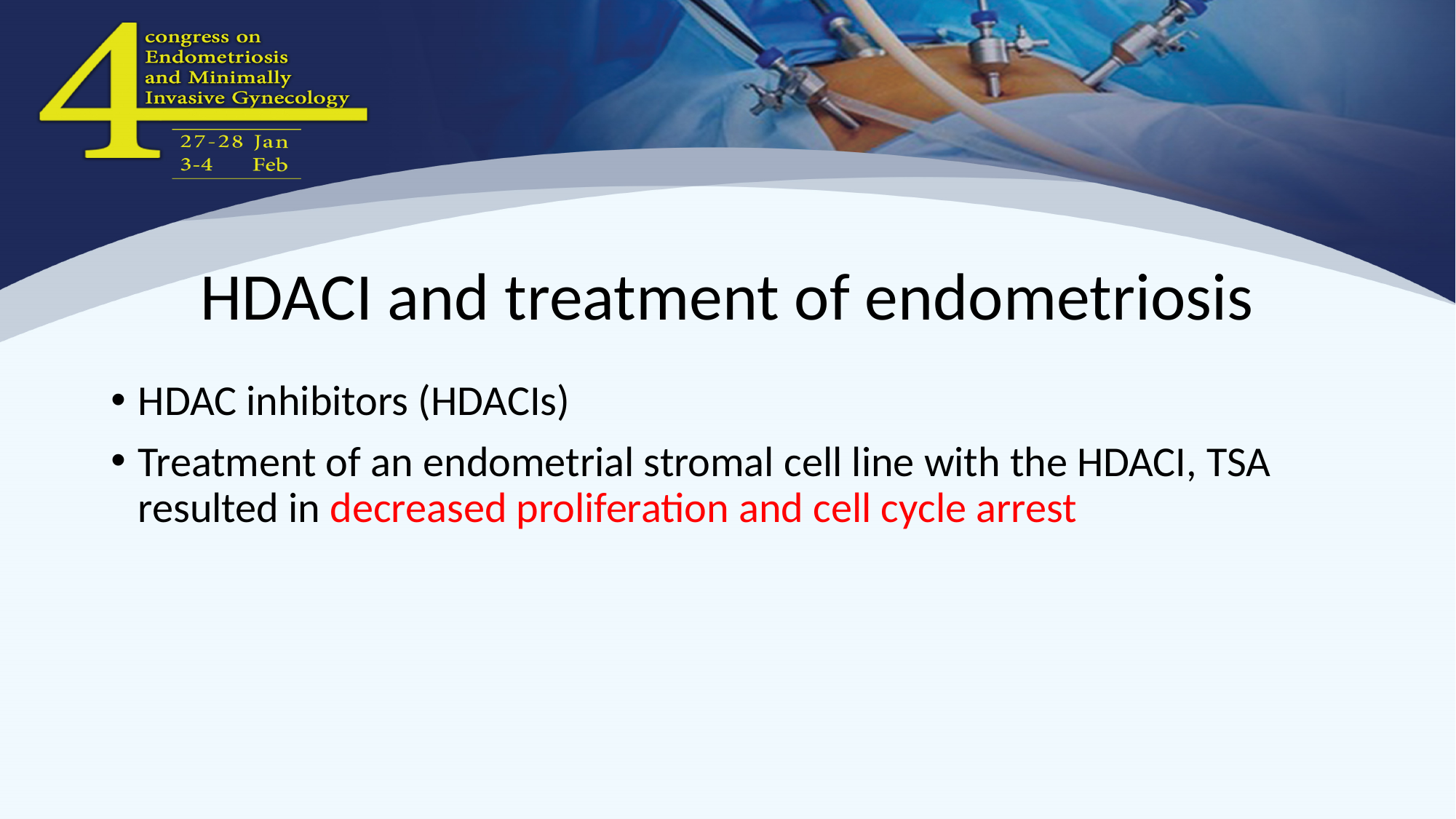

# HDACI and treatment of endometriosis
HDAC inhibitors (HDACIs)
Treatment of an endometrial stromal cell line with the HDACI, TSA resulted in decreased proliferation and cell cycle arrest